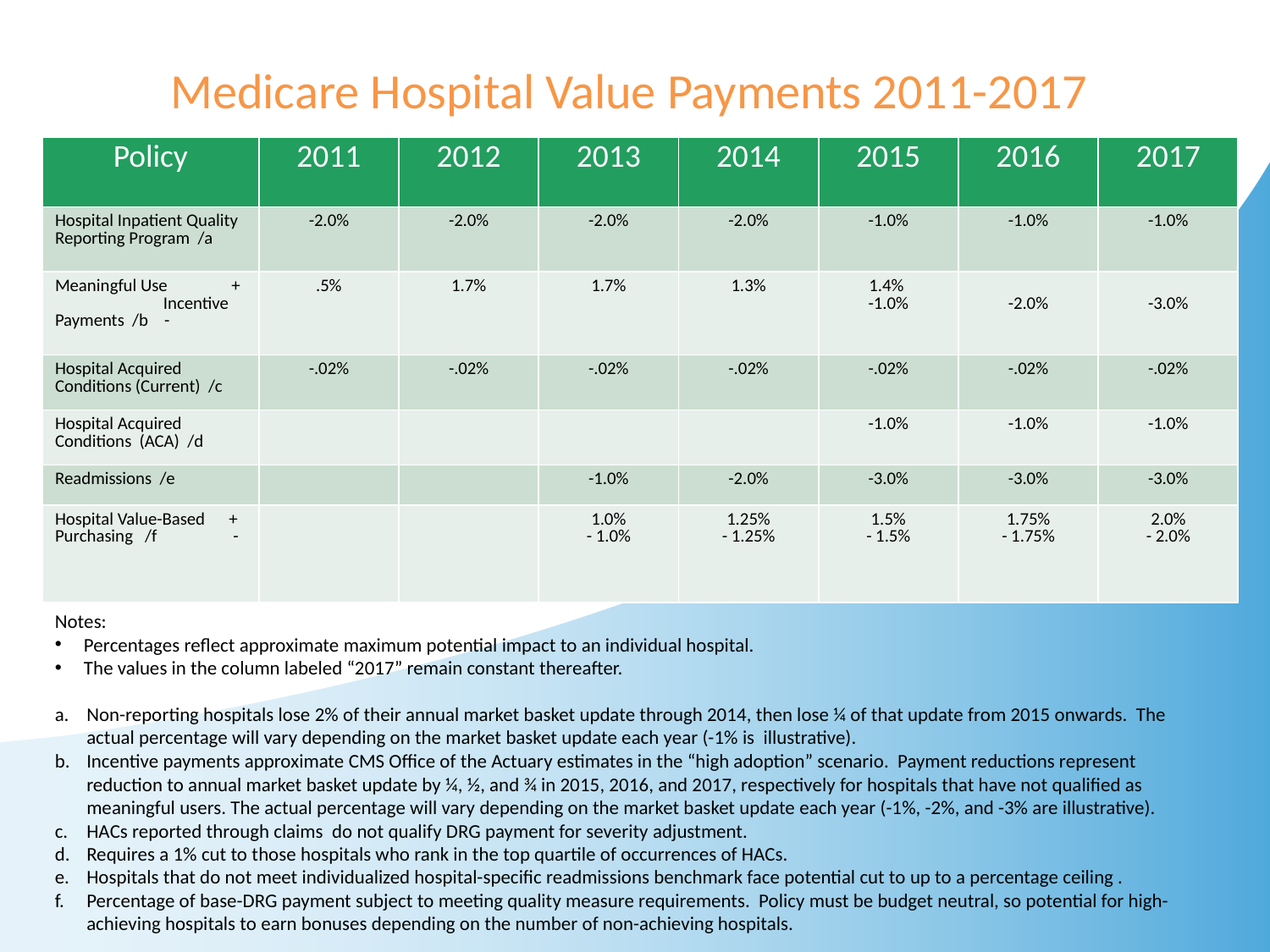

Medicare Hospital Value Payments 2011-2017
| Policy | 2011 | 2012 | 2013 | 2014 | 2015 | 2016 | 2017 |
| --- | --- | --- | --- | --- | --- | --- | --- |
| Hospital Inpatient Quality Reporting Program /a | -2.0% | -2.0% | -2.0% | -2.0% | -1.0% | -1.0% | -1.0% |
| Meaningful Use + Incentive Payments /b - | .5% | 1.7% | 1.7% | 1.3% | 1.4% -1.0% | -2.0% | -3.0% |
| Hospital Acquired Conditions (Current) /c | -.02% | -.02% | -.02% | -.02% | -.02% | -.02% | -.02% |
| Hospital Acquired Conditions (ACA) /d |  |  |  |  | -1.0% | -1.0% | -1.0% |
| Readmissions /e |  |  | -1.0% | -2.0% | -3.0% | -3.0% | -3.0% |
| Hospital Value-Based + Purchasing /f - |  |  | 1.0% - 1.0% | 1.25% - 1.25% | 1.5% - 1.5% | 1.75% - 1.75% | 2.0% - 2.0% |
Notes:
     Percentages reflect approximate maximum potential impact to an individual hospital.
     The values in the column labeled “2017” remain constant thereafter.

Non-reporting hospitals lose 2% of their annual market basket update through 2014, then lose ¼ of that update from 2015 onwards.  The actual percentage will vary depending on the market basket update each year (-1% is  illustrative).
Incentive payments approximate CMS Office of the Actuary estimates in the “high adoption” scenario.  Payment reductions represent reduction to annual market basket update by ¼, ½, and ¾ in 2015, 2016, and 2017, respectively for hospitals that have not qualified as meaningful users. The actual percentage will vary depending on the market basket update each year (-1%, -2%, and -3% are illustrative).
HACs reported through claims  do not qualify DRG payment for severity adjustment.
Requires a 1% cut to those hospitals who rank in the top quartile of occurrences of HACs.
Hospitals that do not meet individualized hospital-specific readmissions benchmark face potential cut to up to a percentage ceiling .
Percentage of base-DRG payment subject to meeting quality measure requirements.  Policy must be budget neutral, so potential for high-achieving hospitals to earn bonuses depending on the number of non-achieving hospitals.